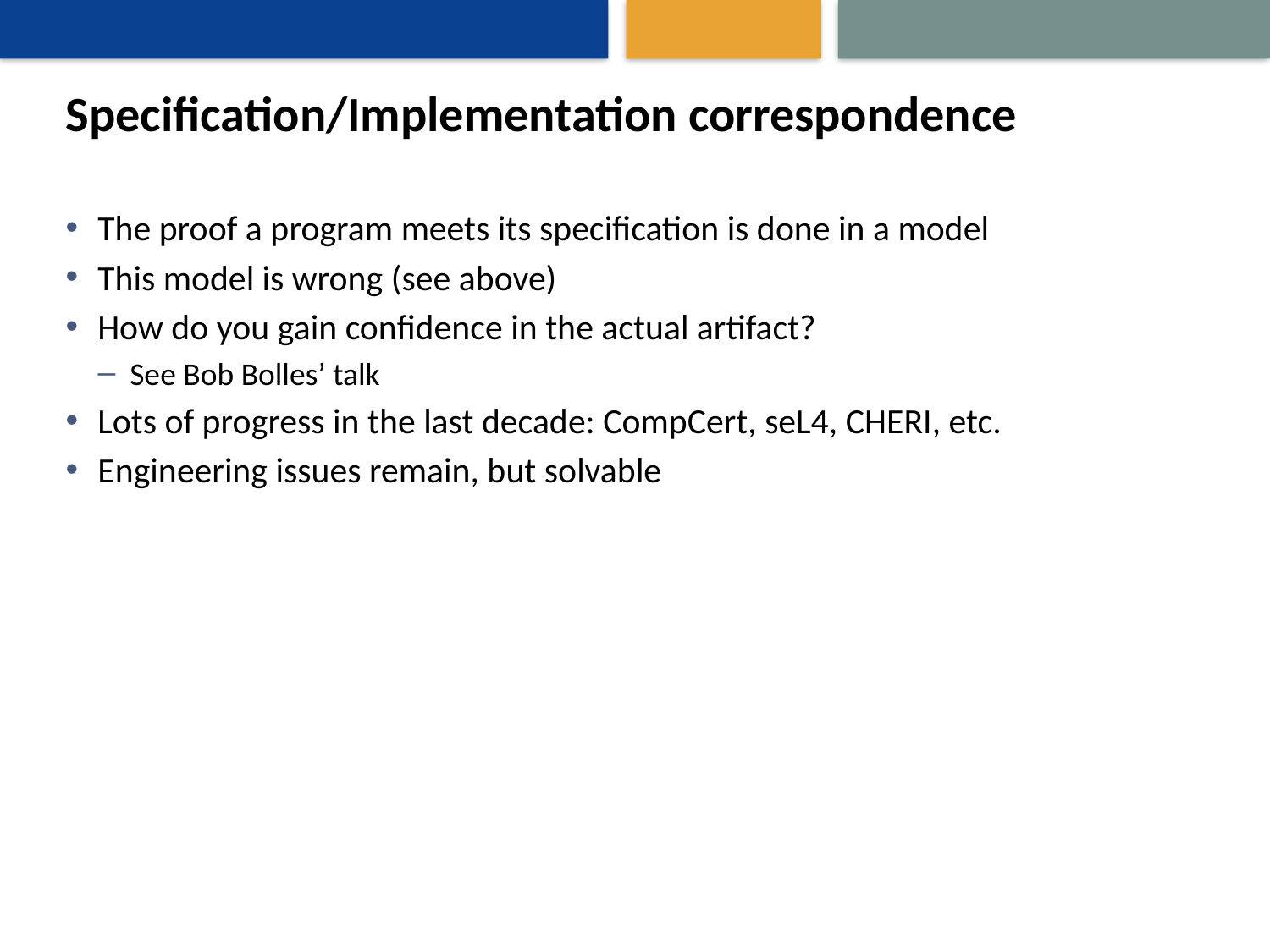

# Specification/Implementation correspondence
The proof a program meets its specification is done in a model
This model is wrong (see above)
How do you gain confidence in the actual artifact?
See Bob Bolles’ talk
Lots of progress in the last decade: CompCert, seL4, CHERI, etc.
Engineering issues remain, but solvable